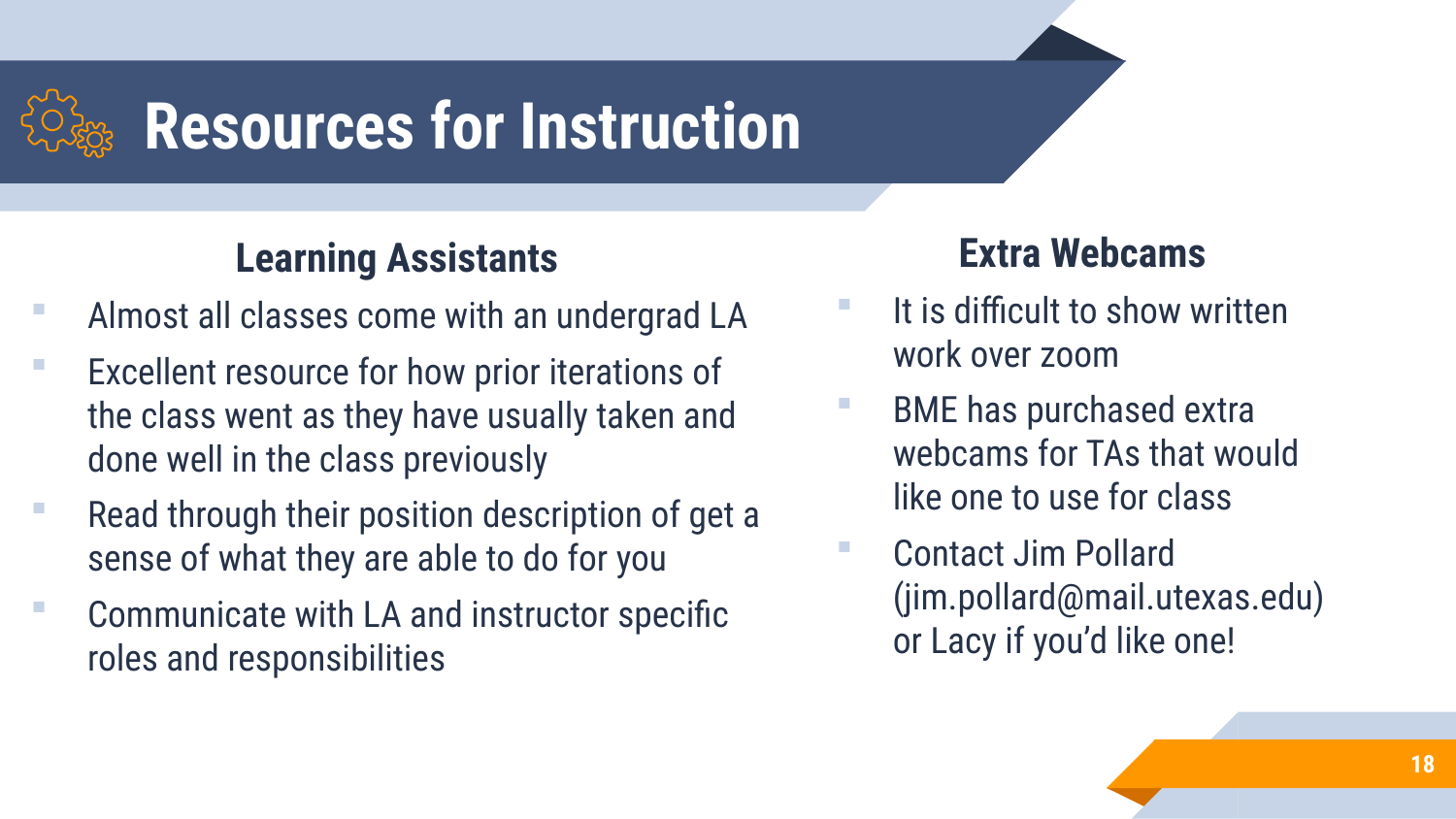

# Resources for Instruction

Extra Webcams
It is difficult to show written work over zoom
BME has purchased extra webcams for TAs that would like one to use for class
Contact Jim Pollard (jim.pollard@mail.utexas.edu) or Lacy if you’d like one!
Learning Assistants
Almost all classes come with an undergrad LA
Excellent resource for how prior iterations of the class went as they have usually taken and done well in the class previously
Read through their position description of get a sense of what they are able to do for you
Communicate with LA and instructor specific roles and responsibilities
18